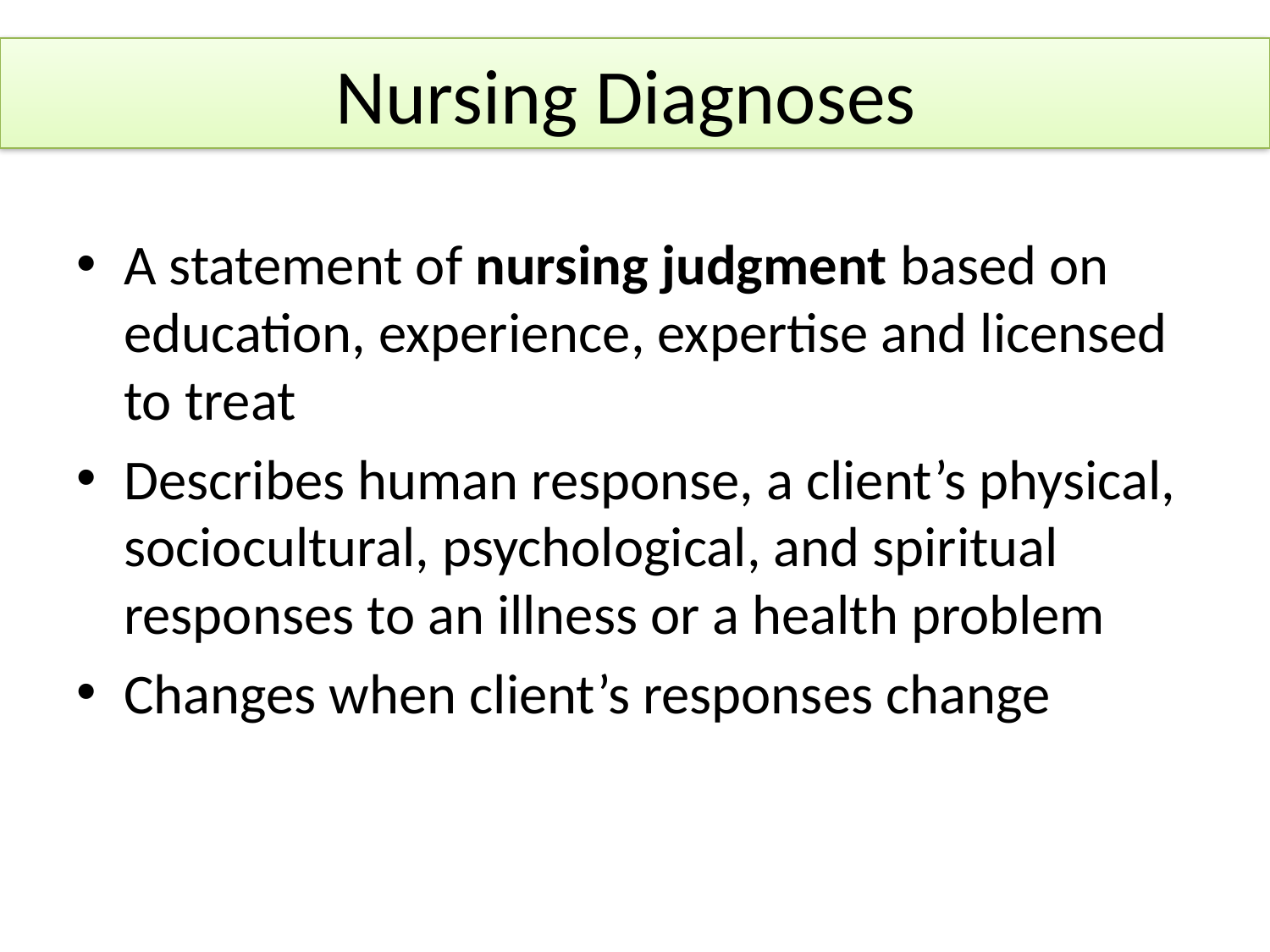

# Nursing Diagnoses
A statement of nursing judgment based on education, experience, expertise and licensed to treat
Describes human response, a client’s physical, sociocultural, psychological, and spiritual responses to an illness or a health problem
Changes when client’s responses change